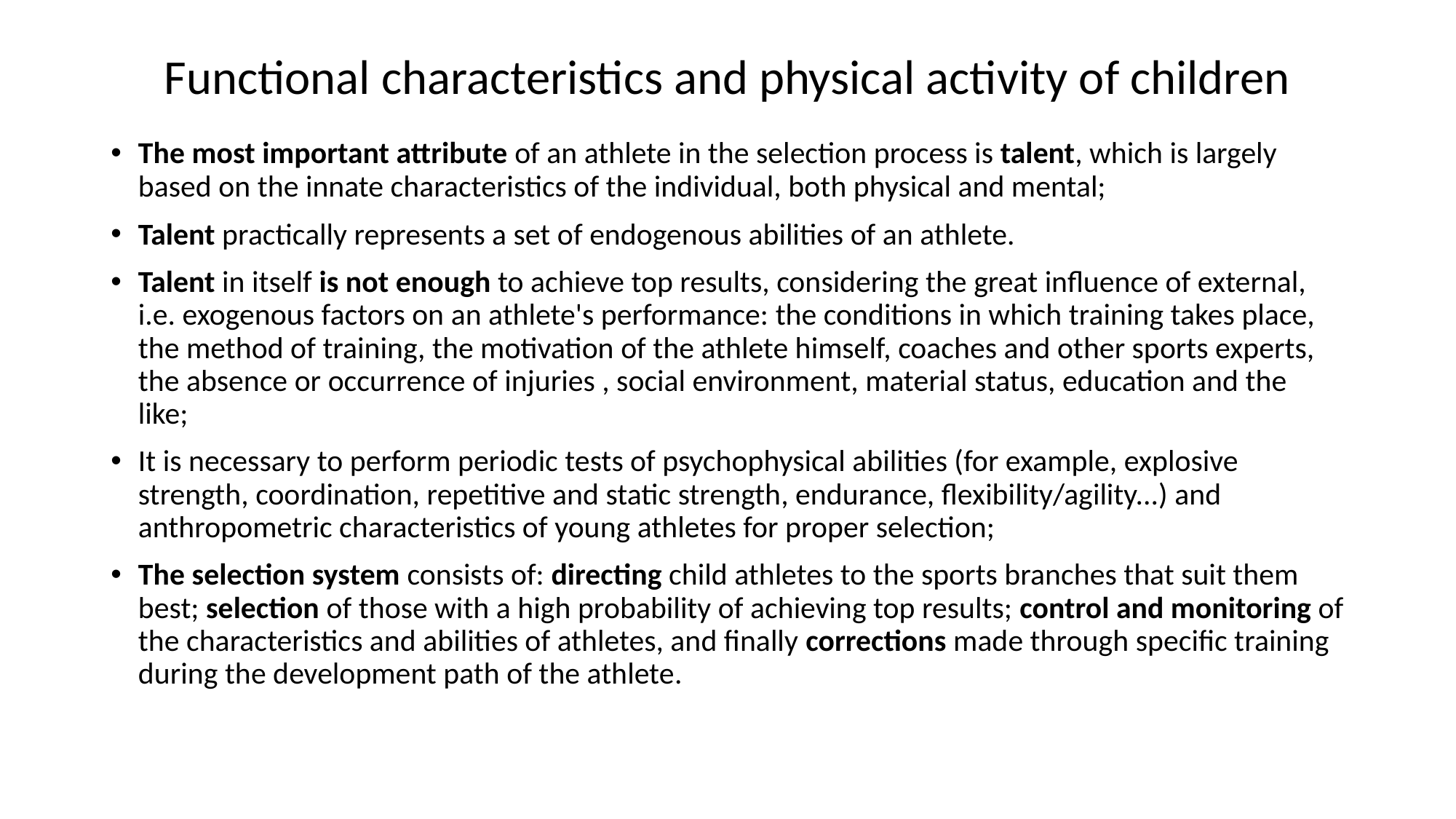

# Functional characteristics and physical activity of children
The most important attribute of an athlete in the selection process is talent, which is largely based on the innate characteristics of the individual, both physical and mental;
Talent practically represents a set of endogenous abilities of an athlete.
Talent in itself is not enough to achieve top results, considering the great influence of external, i.e. exogenous factors on an athlete's performance: the conditions in which training takes place, the method of training, the motivation of the athlete himself, coaches and other sports experts, the absence or occurrence of injuries , social environment, material status, education and the like;
It is necessary to perform periodic tests of psychophysical abilities (for example, explosive strength, coordination, repetitive and static strength, endurance, flexibility/agility...) and anthropometric characteristics of young athletes for proper selection;
The selection system consists of: directing child athletes to the sports branches that suit them best; selection of those with a high probability of achieving top results; control and monitoring of the characteristics and abilities of athletes, and finally corrections made through specific training during the development path of the athlete.